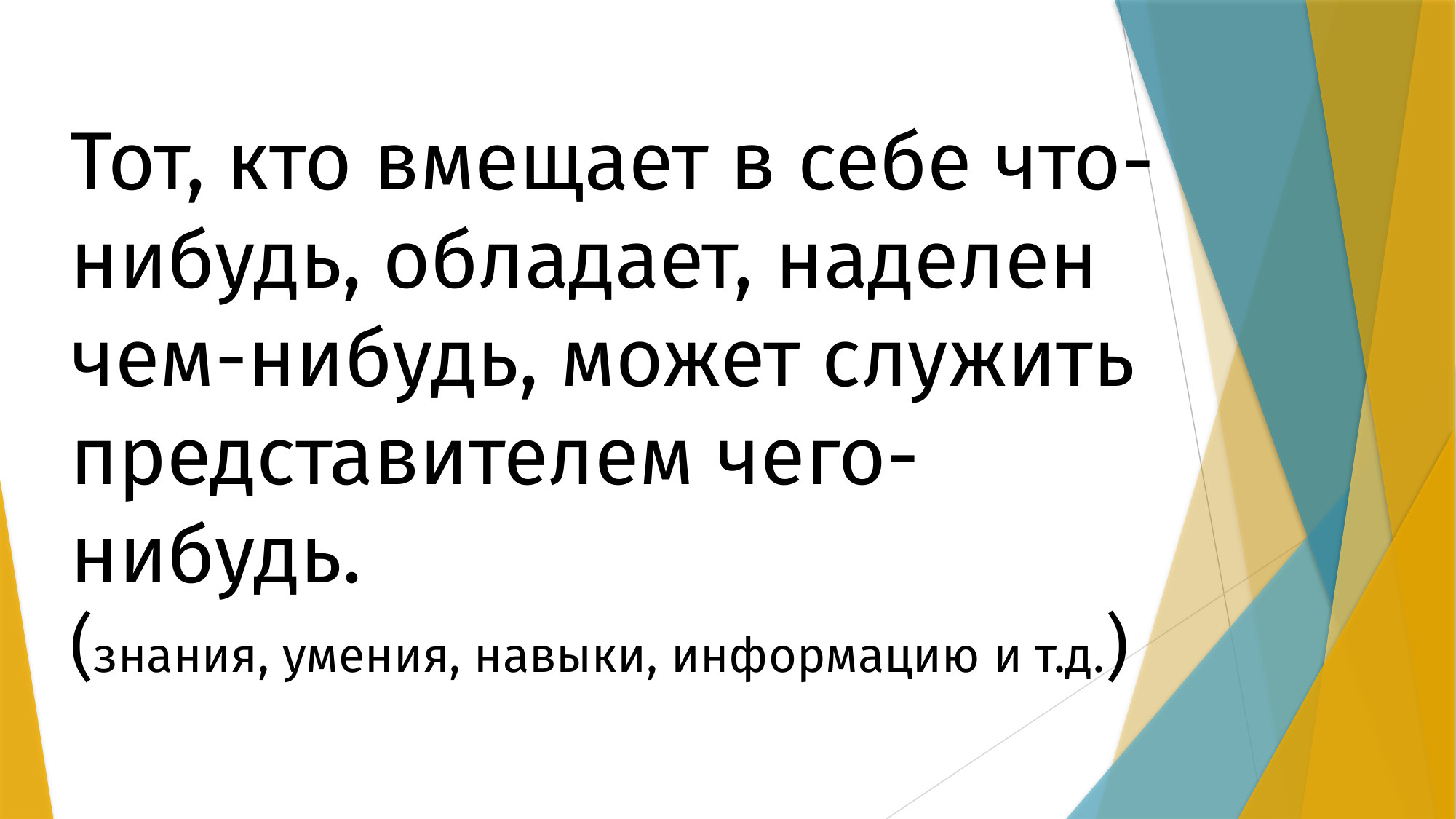

# Тот, кто вмещает в себе что-нибудь, обладает, наделен чем-нибудь, может служить представителем чего-нибудь. (знания, умения, навыки, информацию и т.д.)